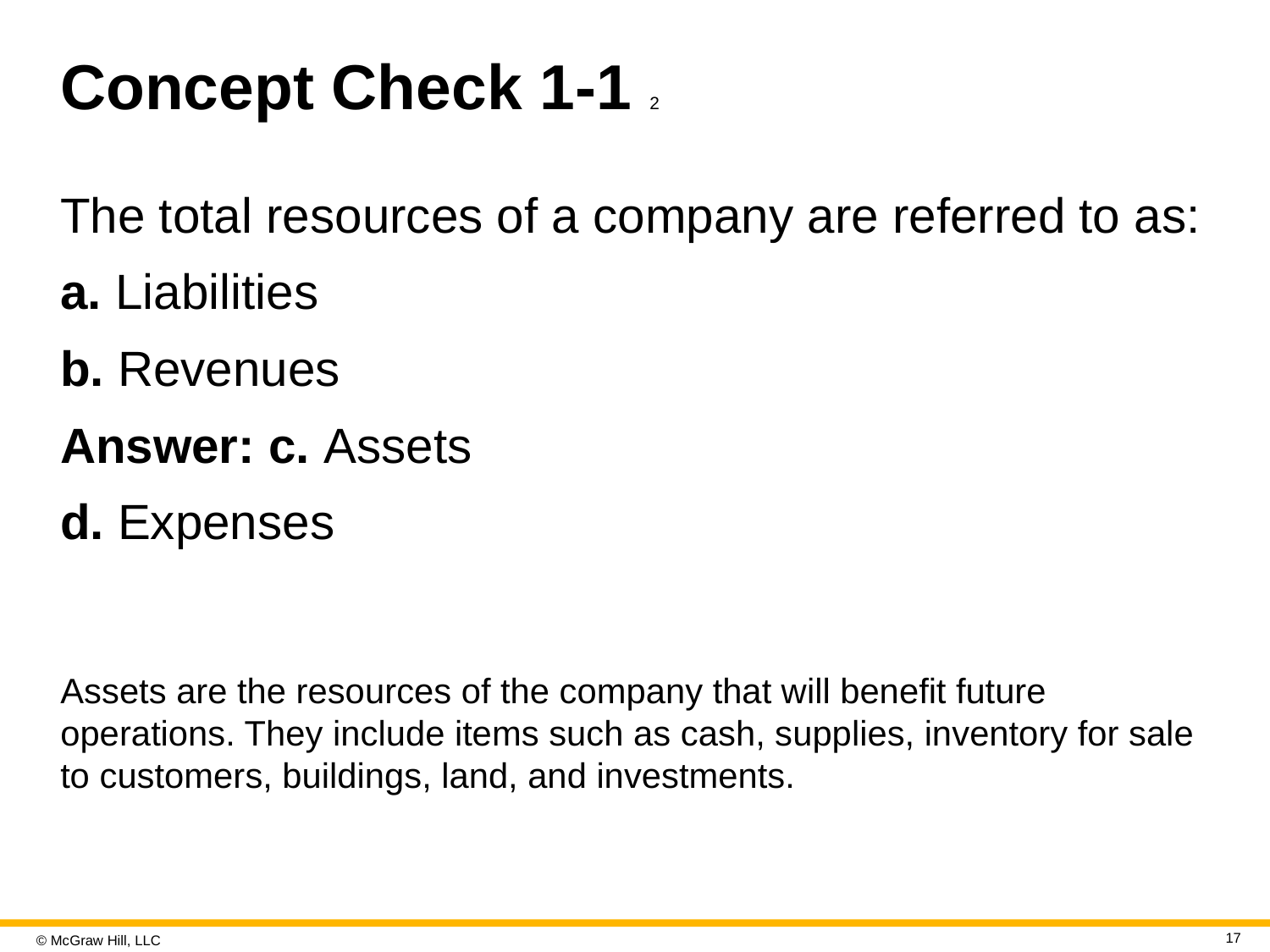

# Concept Check 1-1 2
The total resources of a company are referred to as:
a. Liabilities
b. Revenues
Answer: c. Assets
d. Expenses
Assets are the resources of the company that will benefit future operations. They include items such as cash, supplies, inventory for sale to customers, buildings, land, and investments.
17